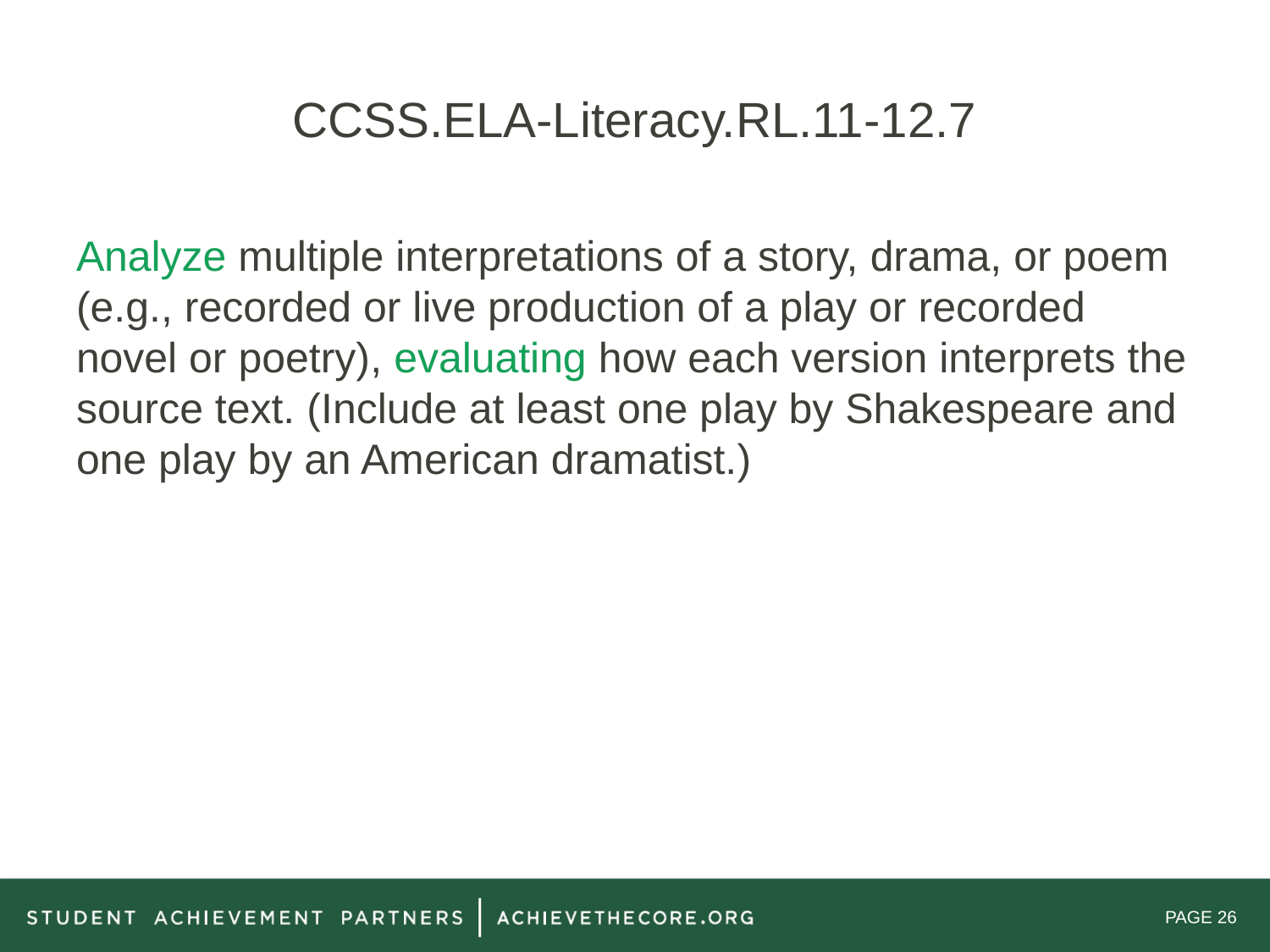

# CCSS.ELA-Literacy.RL.11-12.7
Analyze multiple interpretations of a story, drama, or poem (e.g., recorded or live production of a play or recorded novel or poetry), evaluating how each version interprets the source text. (Include at least one play by Shakespeare and one play by an American dramatist.)